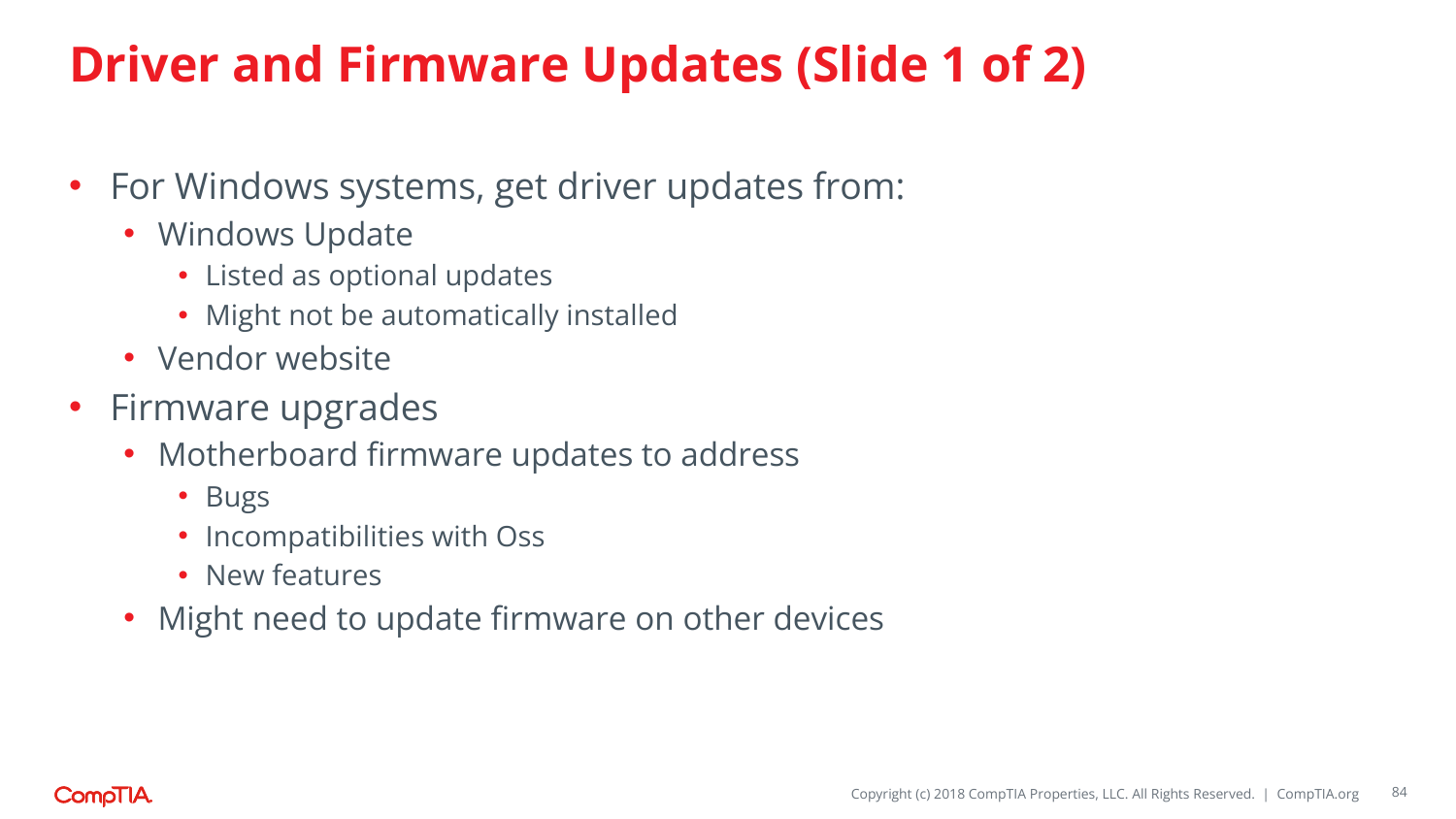

# Driver and Firmware Updates (Slide 1 of 2)
For Windows systems, get driver updates from:
Windows Update
Listed as optional updates
Might not be automatically installed
Vendor website
Firmware upgrades
Motherboard firmware updates to address
Bugs
Incompatibilities with Oss
New features
Might need to update firmware on other devices
84